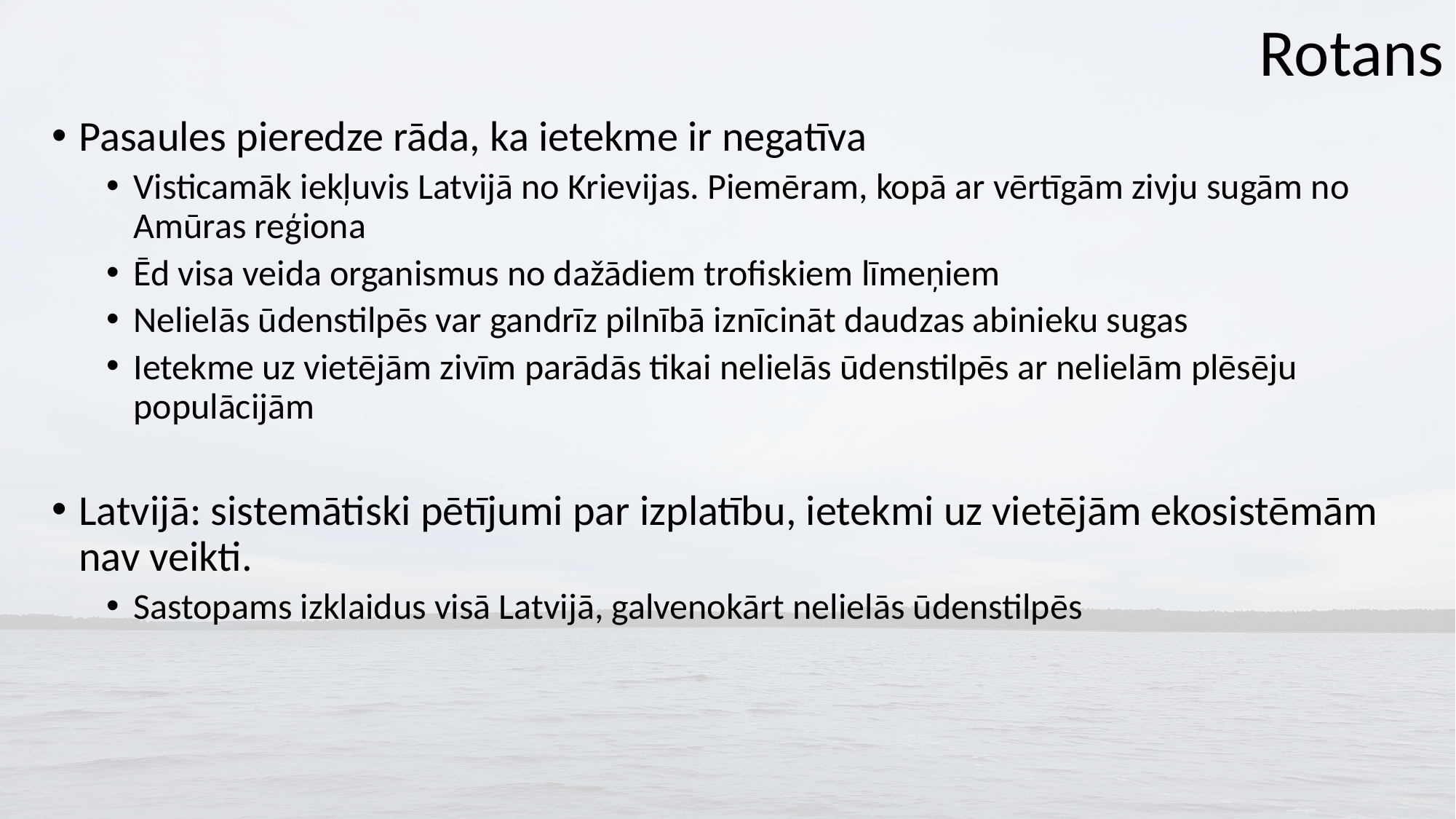

# Rotans
Pasaules pieredze rāda, ka ietekme ir negatīva
Visticamāk iekļuvis Latvijā no Krievijas. Piemēram, kopā ar vērtīgām zivju sugām no Amūras reģiona
Ēd visa veida organismus no dažādiem trofiskiem līmeņiem
Nelielās ūdenstilpēs var gandrīz pilnībā iznīcināt daudzas abinieku sugas
Ietekme uz vietējām zivīm parādās tikai nelielās ūdenstilpēs ar nelielām plēsēju populācijām

Latvijā: sistemātiski pētījumi par izplatību, ietekmi uz vietējām ekosistēmām nav veikti.
Sastopams izklaidus visā Latvijā, galvenokārt nelielās ūdenstilpēs